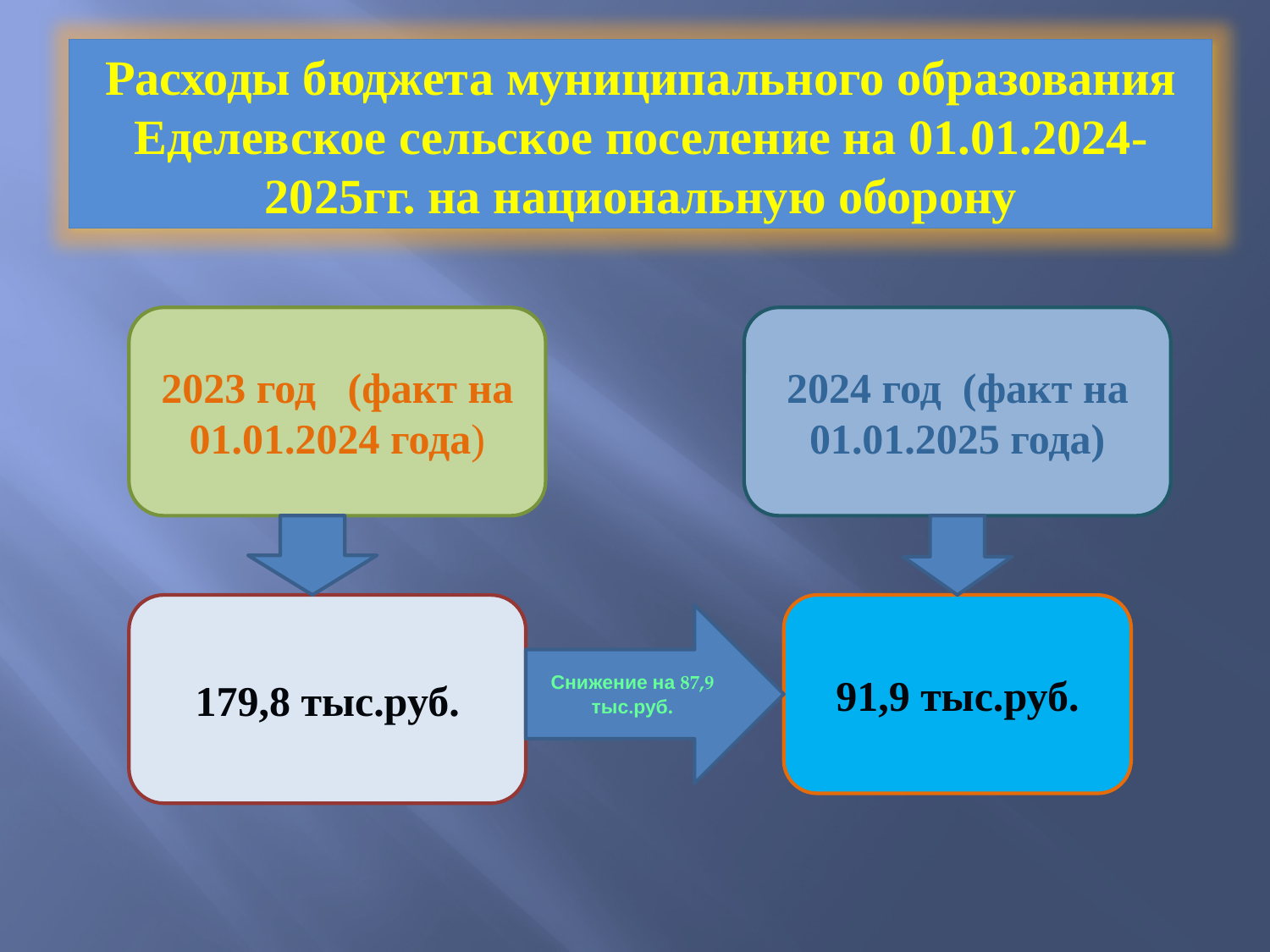

Расходы бюджета муниципального образования Еделевское сельское поселение на 01.01.2024-2025гг. на национальную оборону
2023 год   (факт на 01.01.2024 года)
2024 год  (факт на 01.01.2025 года)

179,8 тыс.руб.
91,9 тыс.руб.
Снижение на 87,9 тыс.руб.